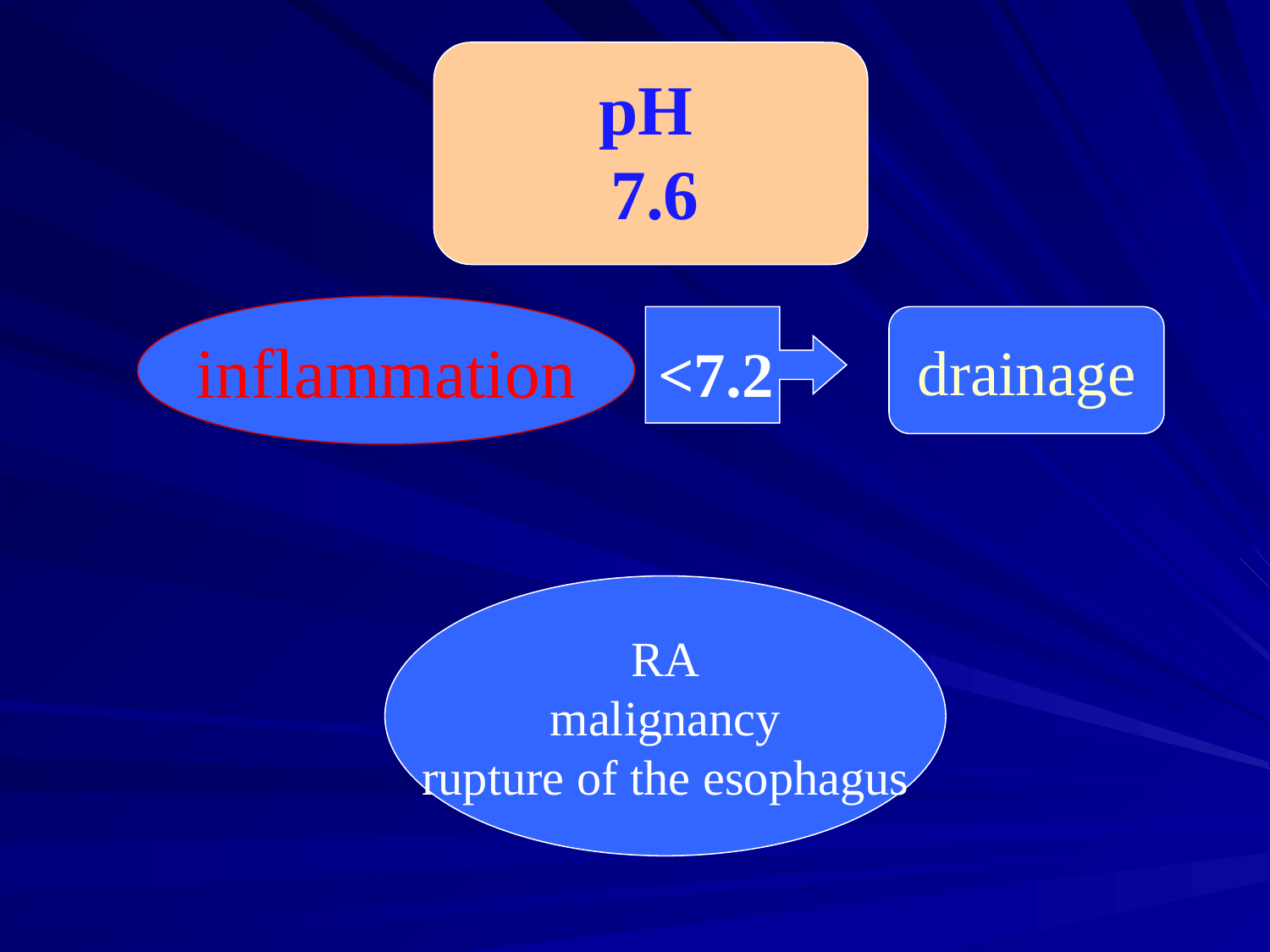

# pH 7.6
inflammation

drainage
<7.2
RA
malignancy
rupture of the esophagus